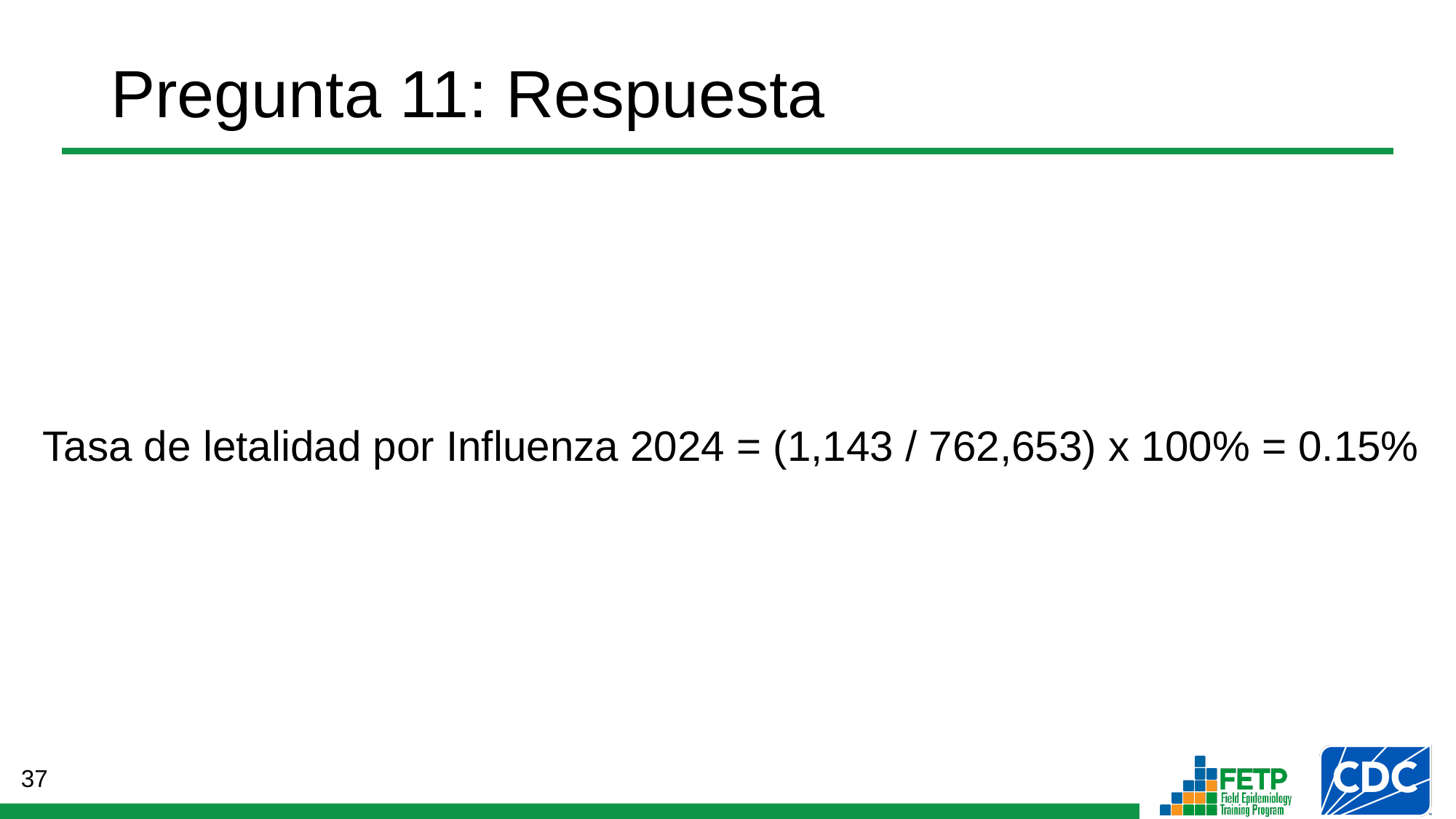

# Pregunta 11: Respuesta
Tasa de letalidad por Influenza 2024 = (1,143 / 762,653) x 100% = 0.15%